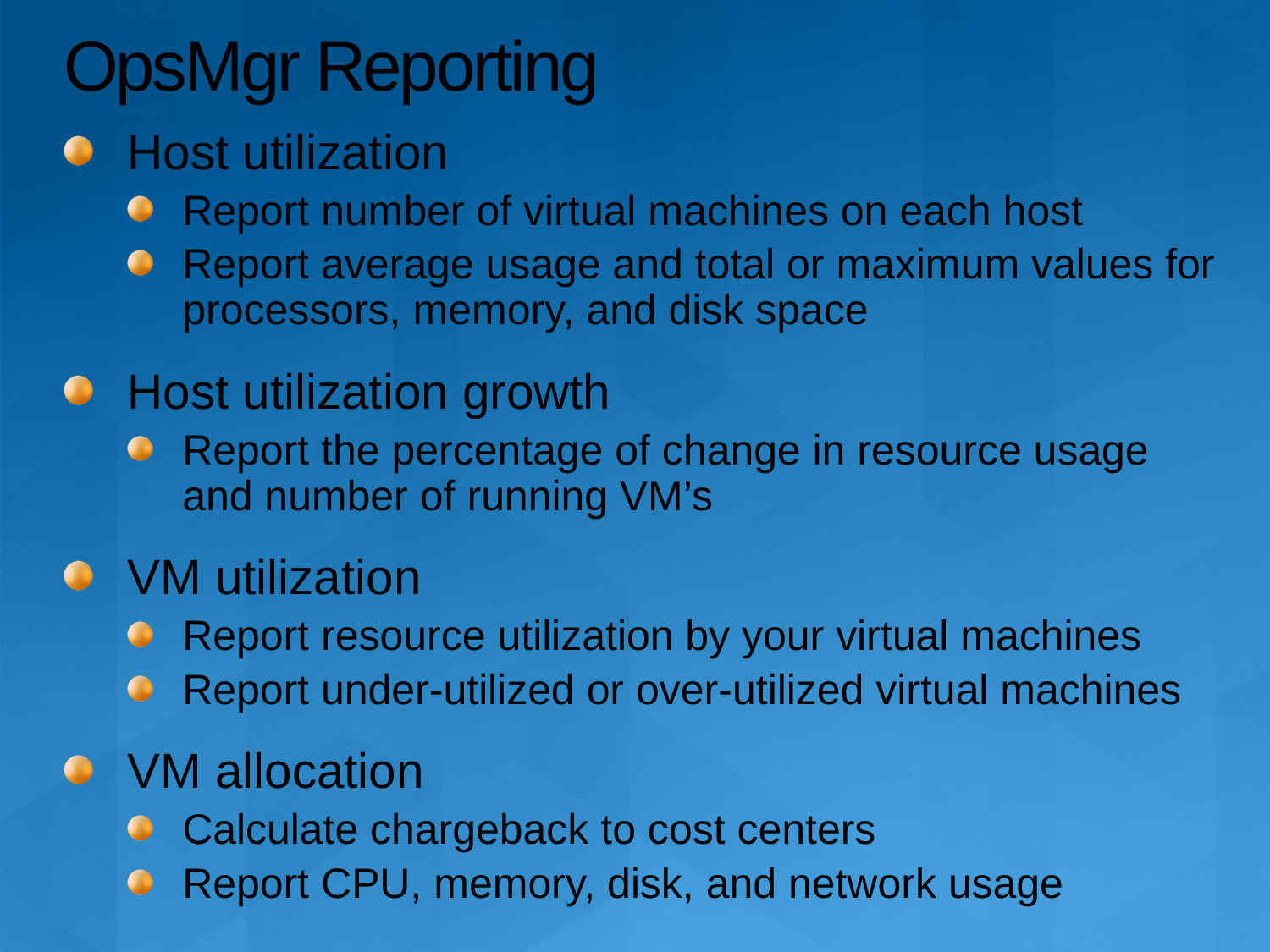

# OpsMgr Reporting
Host utilization
Report number of virtual machines on each host
Report average usage and total or maximum values for processors, memory, and disk space

Host utilization growth
Report the percentage of change in resource usage and number of running VM’s

VM utilization
Report resource utilization by your virtual machines
Report under-utilized or over-utilized virtual machines

VM allocation
Calculate chargeback to cost centers
Report CPU, memory, disk, and network usage